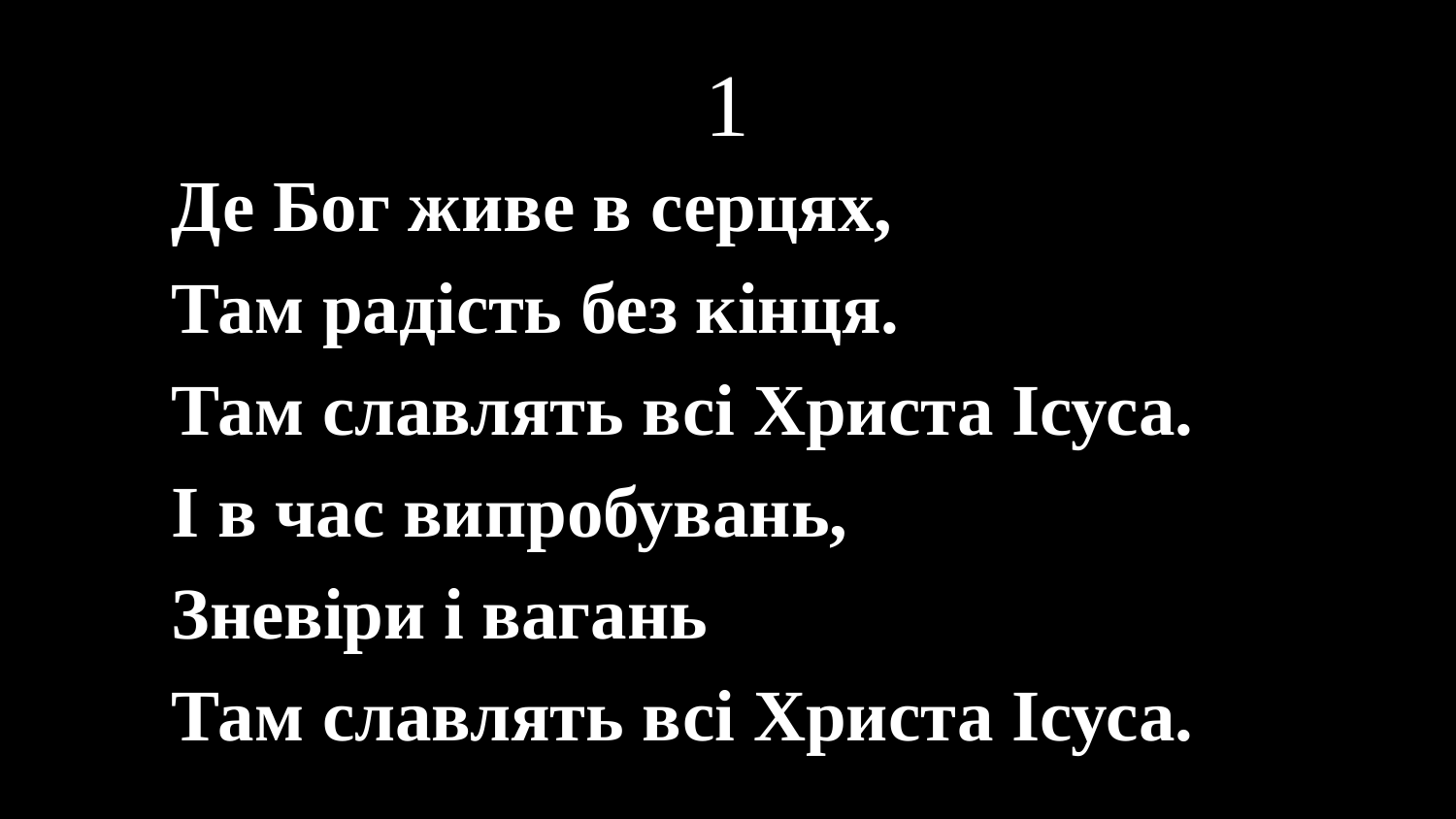

# 1
Де Бог живе в серцях,
Там радість без кінця.
Там славлять всі Христа Ісуса.
І в час випробувань,
Зневіри і вагань
Там славлять всі Христа Ісуса.